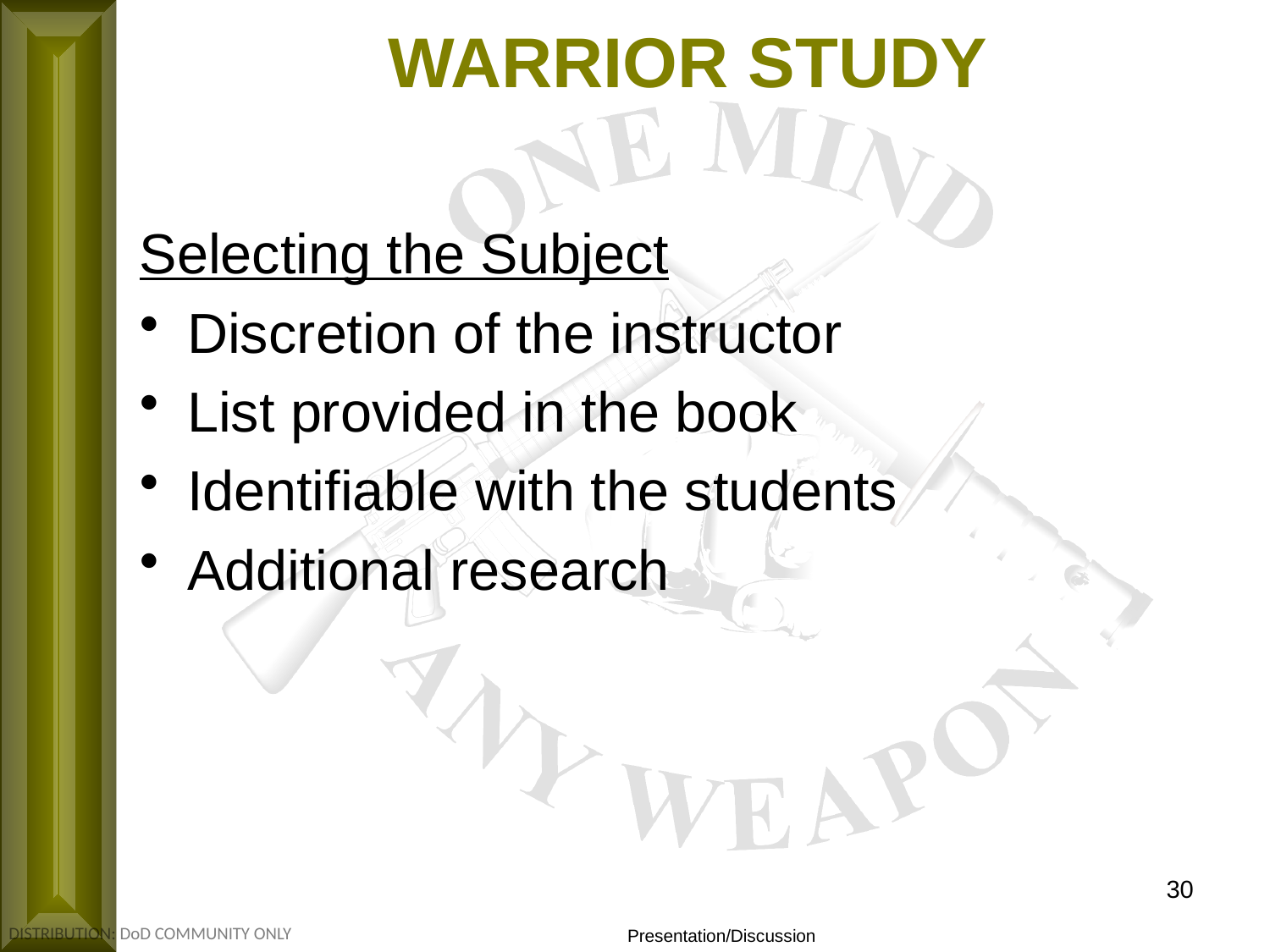

WARRIOR STUDY
Selecting the Subject
Discretion of the instructor
List provided in the book
Identifiable with the students
Additional research

30
Presentation/Discussion